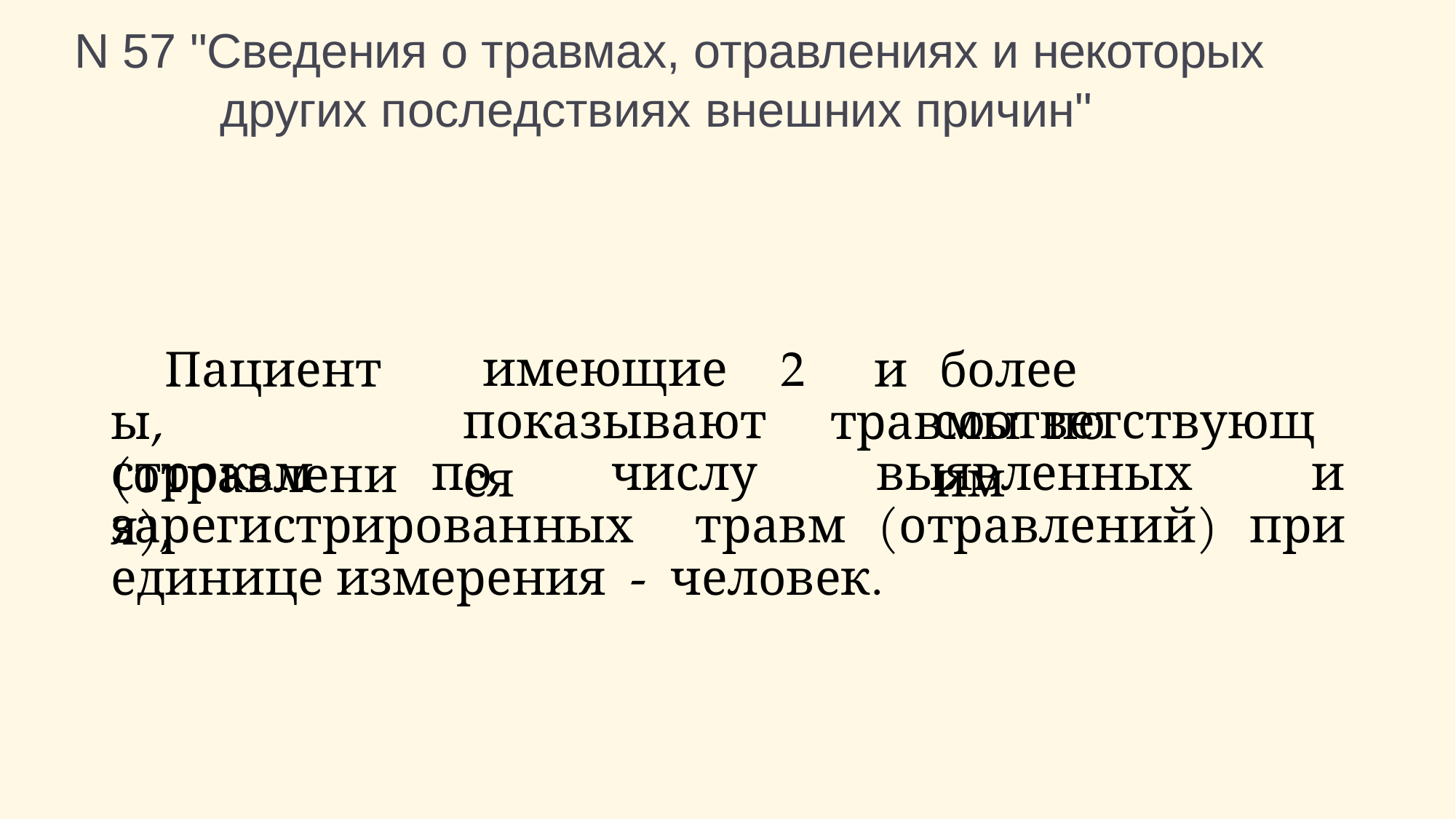

# N 57 "Сведения о травмах, отравлениях и некоторых  других последствиях внешних причин"
Пациенты,  (отравления),
имеющие	2
и	более	травмы  по
показываются
соответствующим
строкам по числу выявленных и зарегистрированных  травм (отравлений) при единице измерения -  человек.